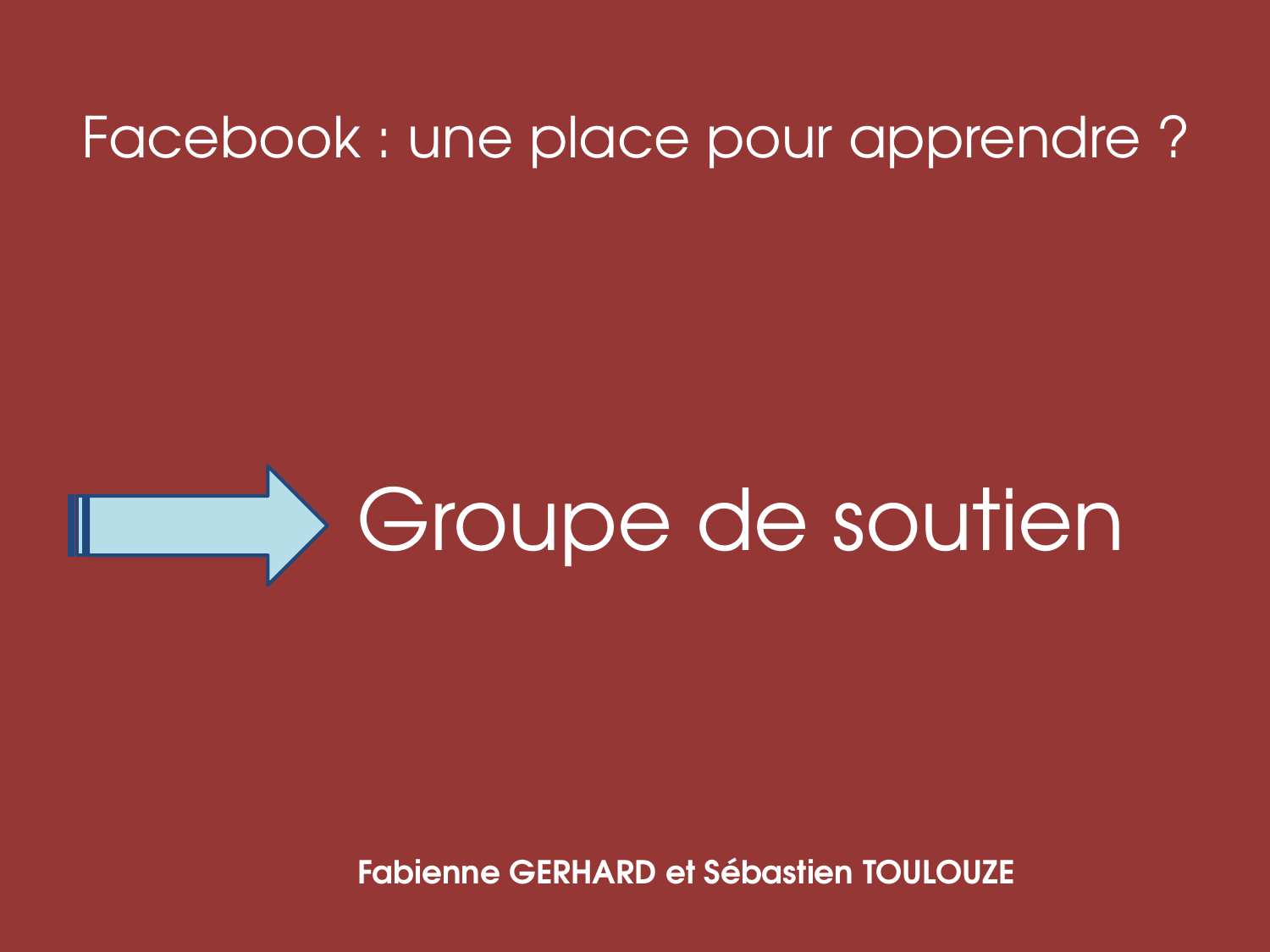

# Facebook : une place pour apprendre ?

          Groupe de soutien

Fabienne GERHARD et Sébastien TOULOUZE